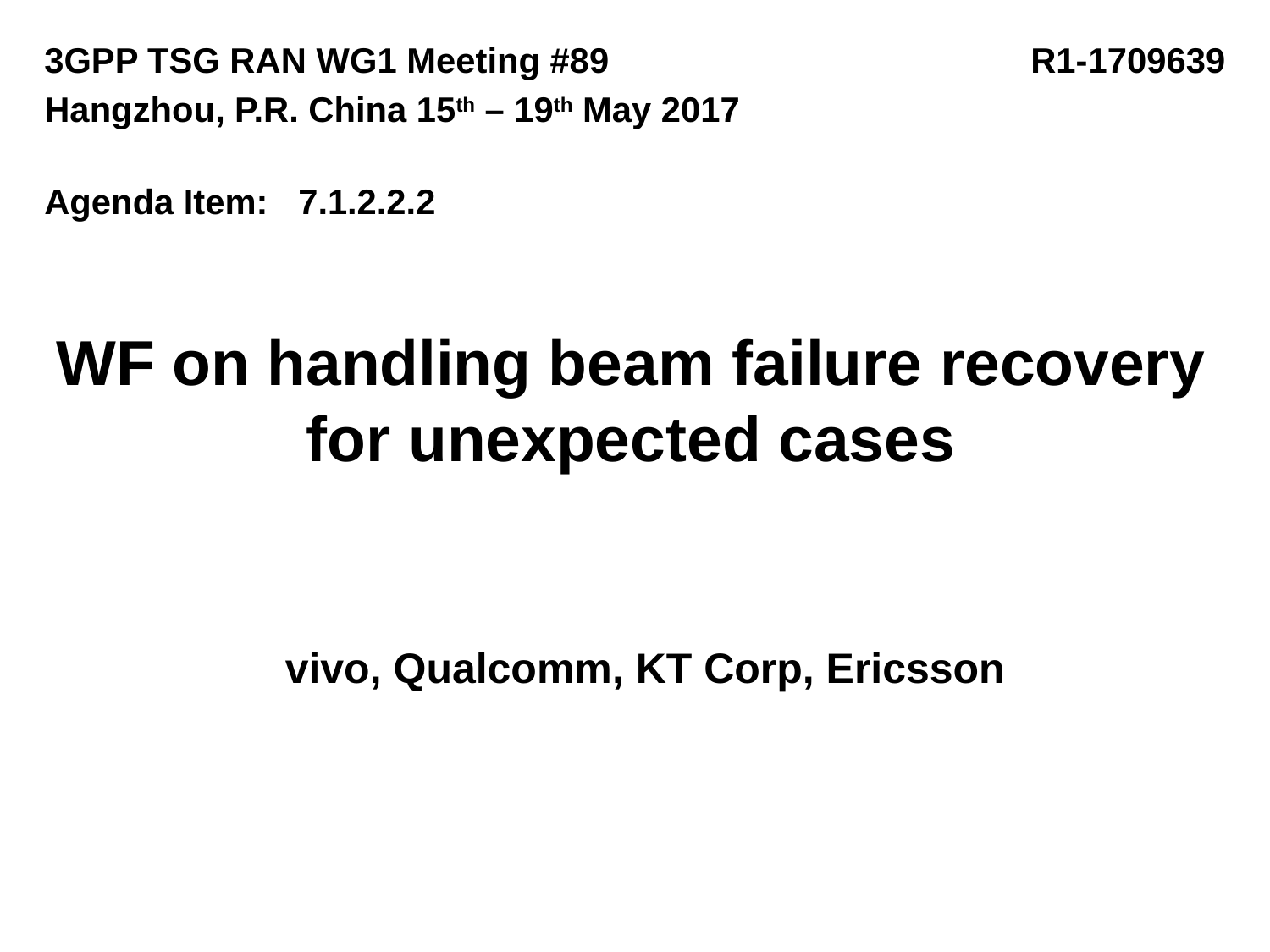

3GPP TSG RAN WG1 Meeting #89			          R1-1709639
Hangzhou, P.R. China 15th – 19th May 2017

Agenda Item:	7.1.2.2.2

# WF on handling beam failure recovery for unexpected cases
vivo, Qualcomm, KT Corp, Ericsson